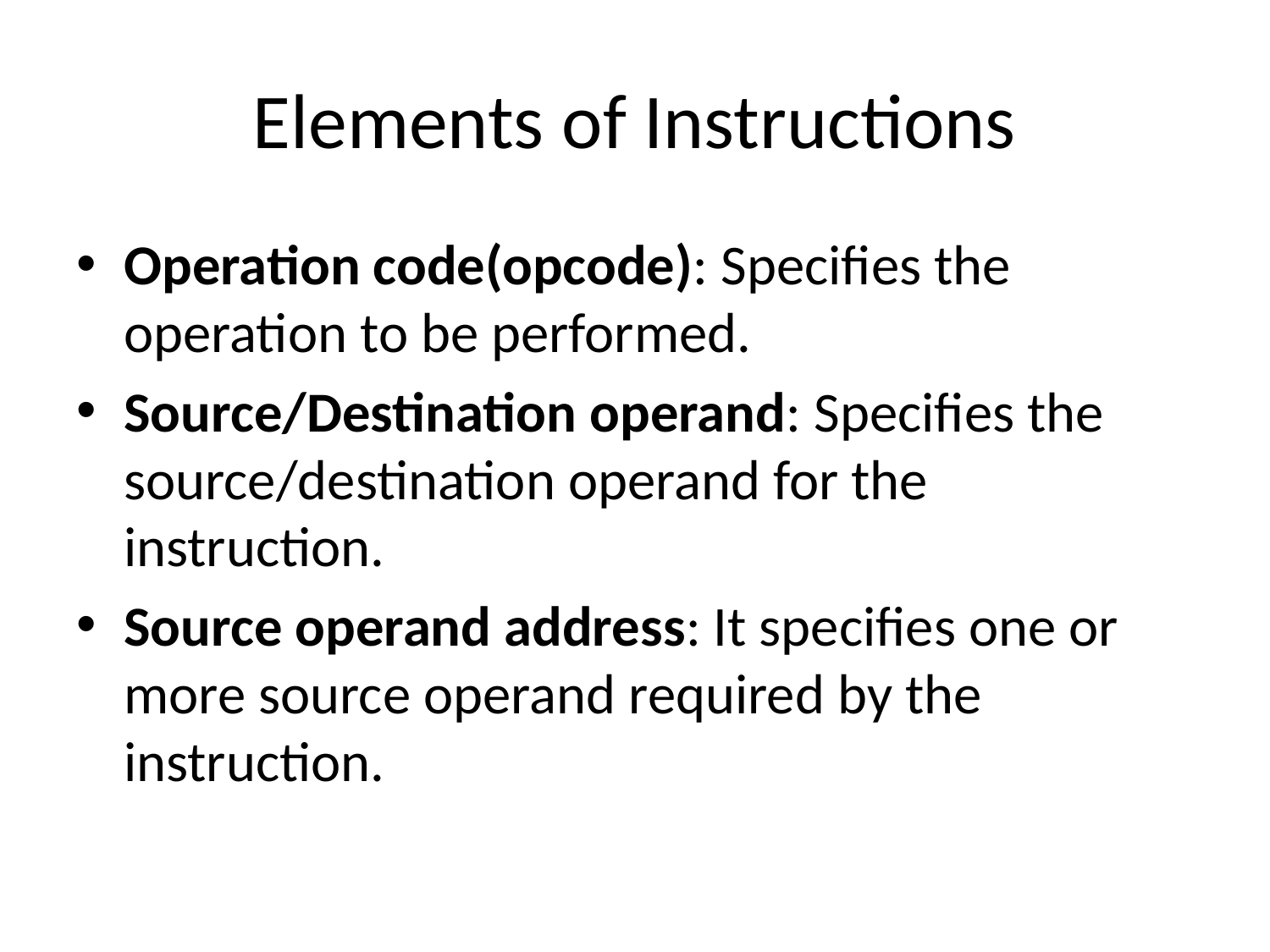

# Elements of Instructions
Operation code(opcode): Specifies the operation to be performed.
Source/Destination operand: Specifies the source/destination operand for the instruction.
Source operand address: It specifies one or more source operand required by the instruction.